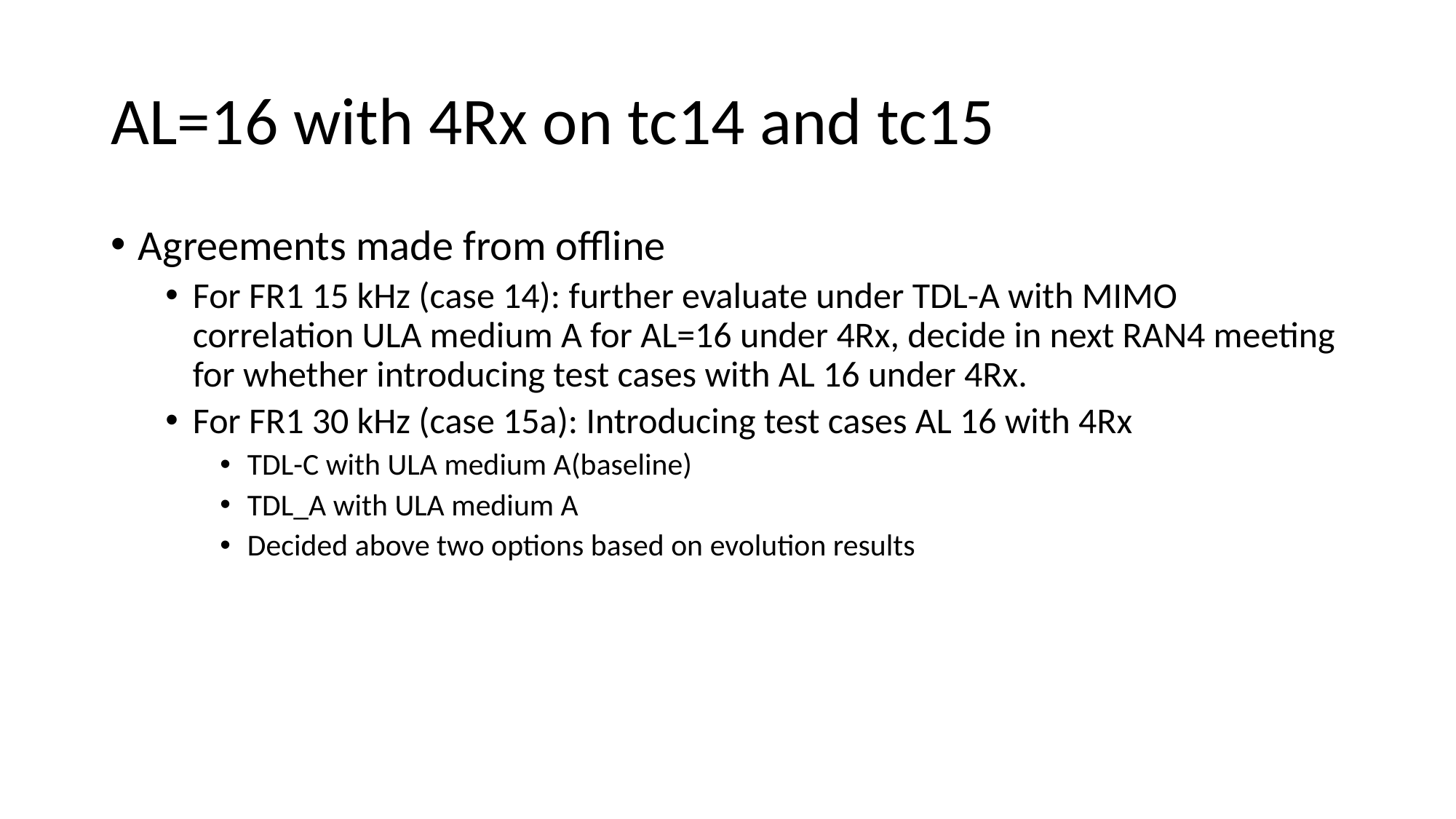

# AL=16 with 4Rx on tc14 and tc15
Agreements made from offline
For FR1 15 kHz (case 14): further evaluate under TDL-A with MIMO correlation ULA medium A for AL=16 under 4Rx, decide in next RAN4 meeting for whether introducing test cases with AL 16 under 4Rx.
For FR1 30 kHz (case 15a): Introducing test cases AL 16 with 4Rx
TDL-C with ULA medium A(baseline)
TDL_A with ULA medium A
Decided above two options based on evolution results